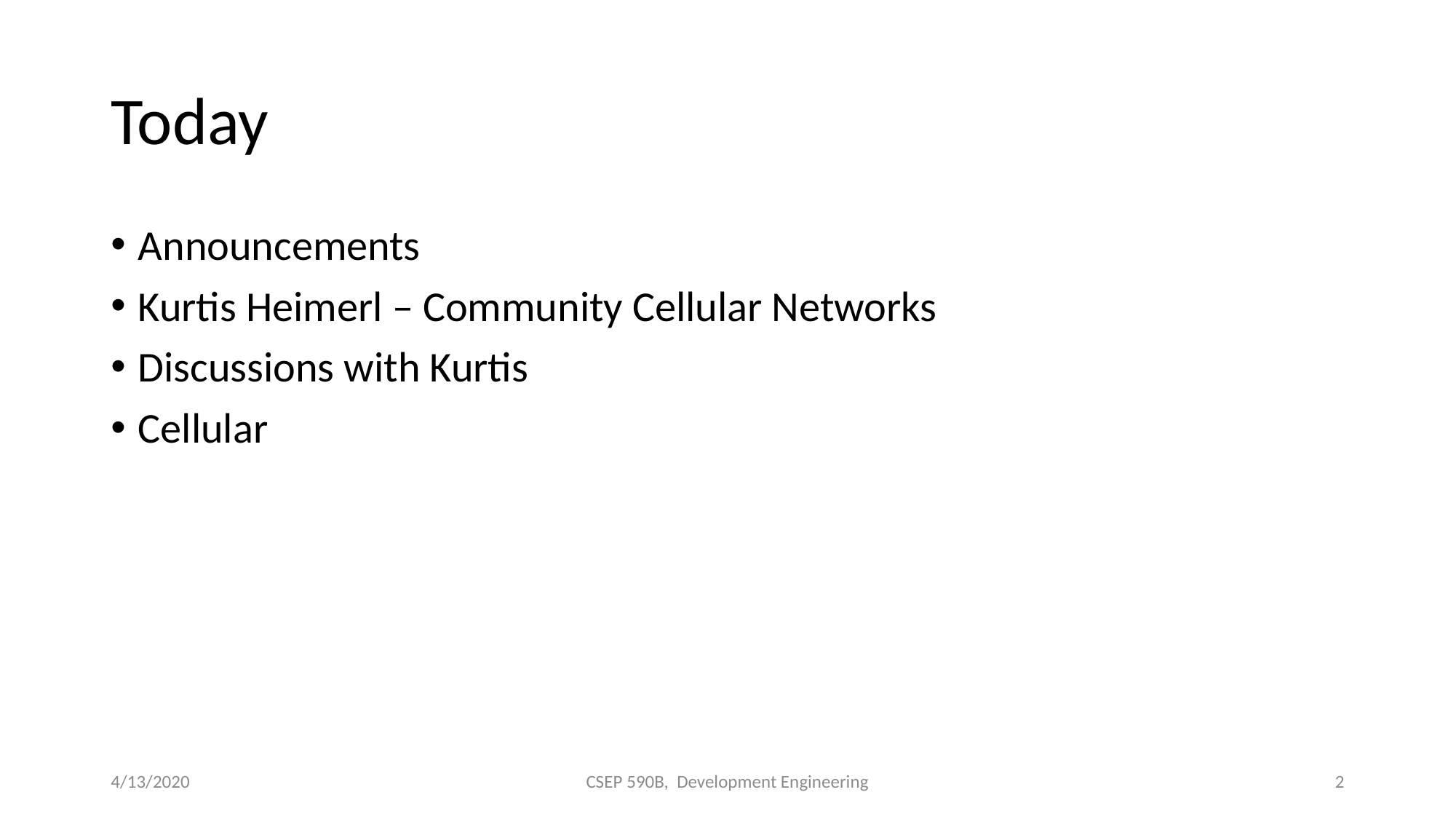

# Today
Announcements
Kurtis Heimerl – Community Cellular Networks
Discussions with Kurtis
Cellular

4/13/2020
CSEP 590B,  Development Engineering
2